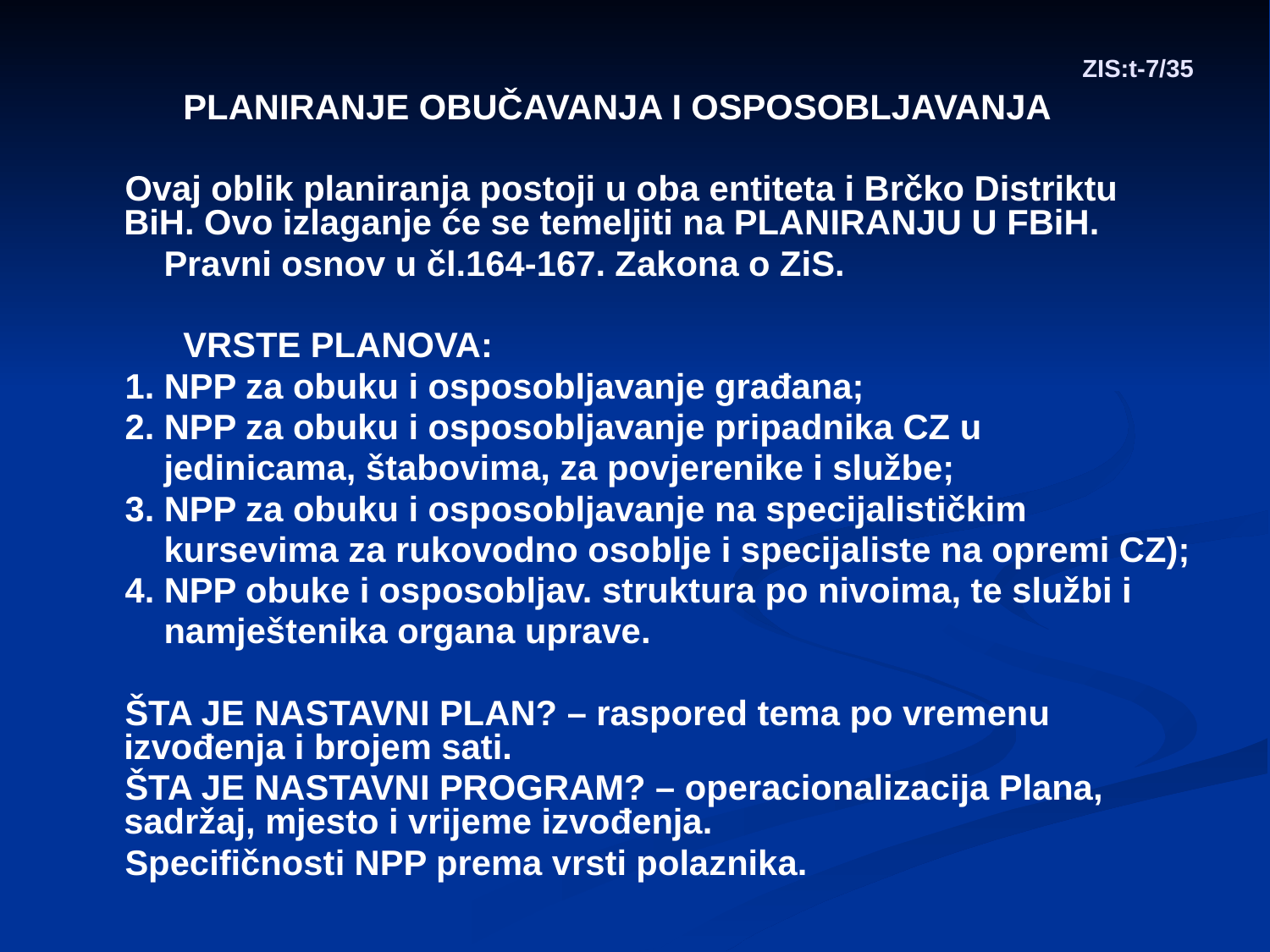

# ZIS:t-7/35
           PLANIRANJE OBUČAVANJA I OSPOSOBLJAVANJA

     Ovaj oblik planiranja postoji u oba entiteta i Brčko Distriktu BiH. Ovo izlaganje će se temeljiti na PLANIRANJU U FBiH.
         Pravni osnov u čl.164-167. Zakona o ZiS.

           VRSTE PLANOVA:
     1. NPP za obuku i osposobljavanje građana;
     2. NPP za obuku i osposobljavanje pripadnika CZ u
         jedinicama, štabovima, za povjerenike i službe;
     3. NPP za obuku i osposobljavanje na specijalističkim
         kursevima za rukovodno osoblje i specijaliste na opremi CZ);
     4. NPP obuke i osposobljav. struktura po nivoima, te službi i
         namještenika organa uprave.

     ŠTA JE NASTAVNI PLAN? – raspored tema po vremenu izvođenja i brojem sati.
     ŠTA JE NASTAVNI PROGRAM? – operacionalizacija Plana, sadržaj, mjesto i vrijeme izvođenja.
     Specifičnosti NPP prema vrsti polaznika.